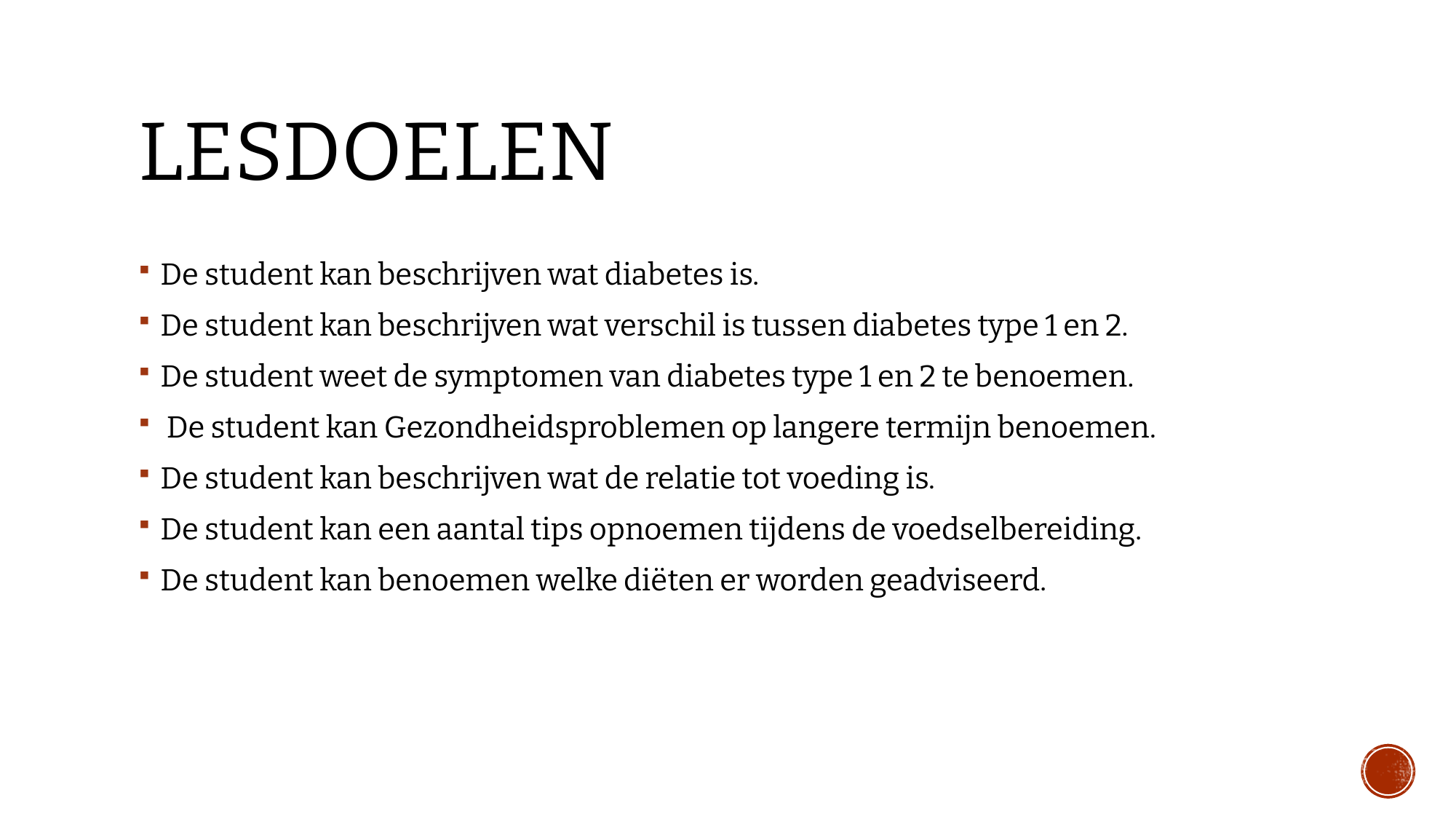

# Lesdoelen
De student kan beschrijven wat diabetes is.
De student kan beschrijven wat verschil is tussen diabetes type 1 en 2.
De student weet de symptomen van diabetes type 1 en 2 te benoemen.
 De student kan Gezondheidsproblemen op langere termijn benoemen.
De student kan beschrijven wat de relatie tot voeding is.
De student kan een aantal tips opnoemen tijdens de voedselbereiding.
De student kan benoemen welke diëten er worden geadviseerd.